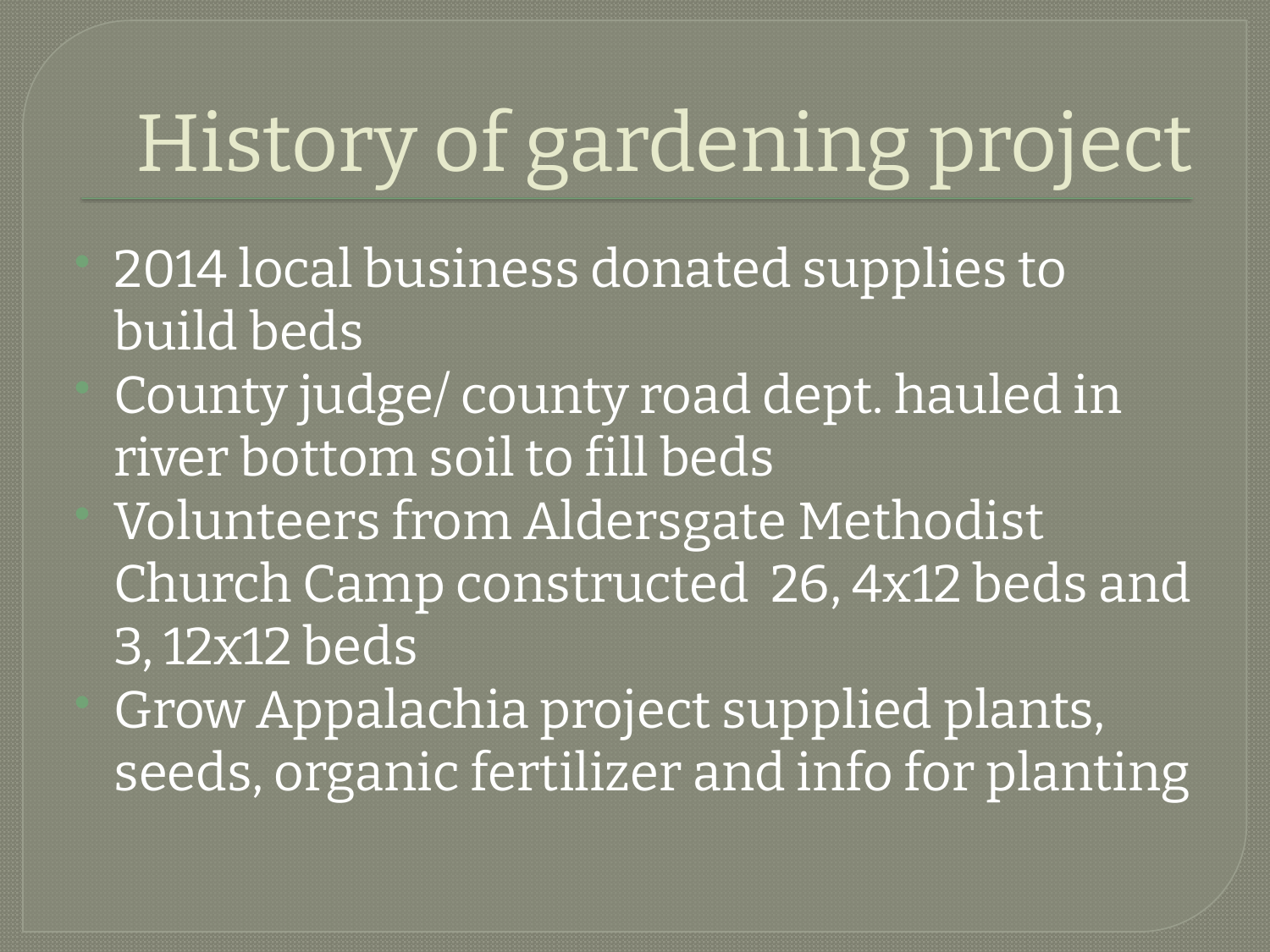

# History of gardening project
2014 local business donated supplies to build beds
County judge/ county road dept. hauled in river bottom soil to fill beds
Volunteers from Aldersgate Methodist Church Camp constructed  26, 4x12 beds and 3, 12x12 beds
Grow Appalachia project supplied plants, seeds, organic fertilizer and info for planting